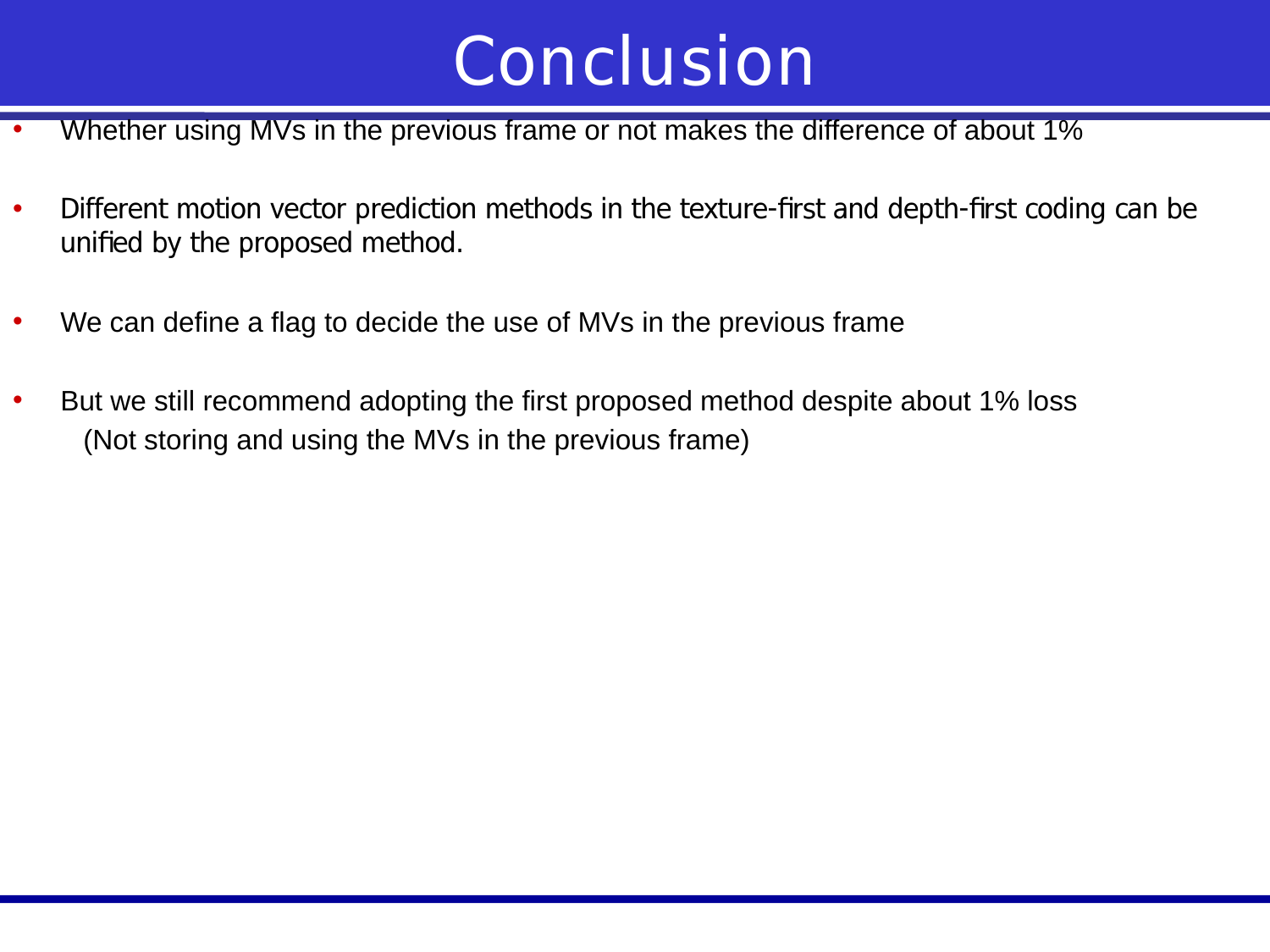

# Conclusion
Whether using MVs in the previous frame or not makes the difference of about 1%

Different motion vector prediction methods in the texture-first and depth-first coding can be unified by the proposed method.

We can define a flag to decide the use of MVs in the previous frame

But we still recommend adopting the first proposed method despite about 1% loss
         (Not storing and using the MVs in the previous frame)

4